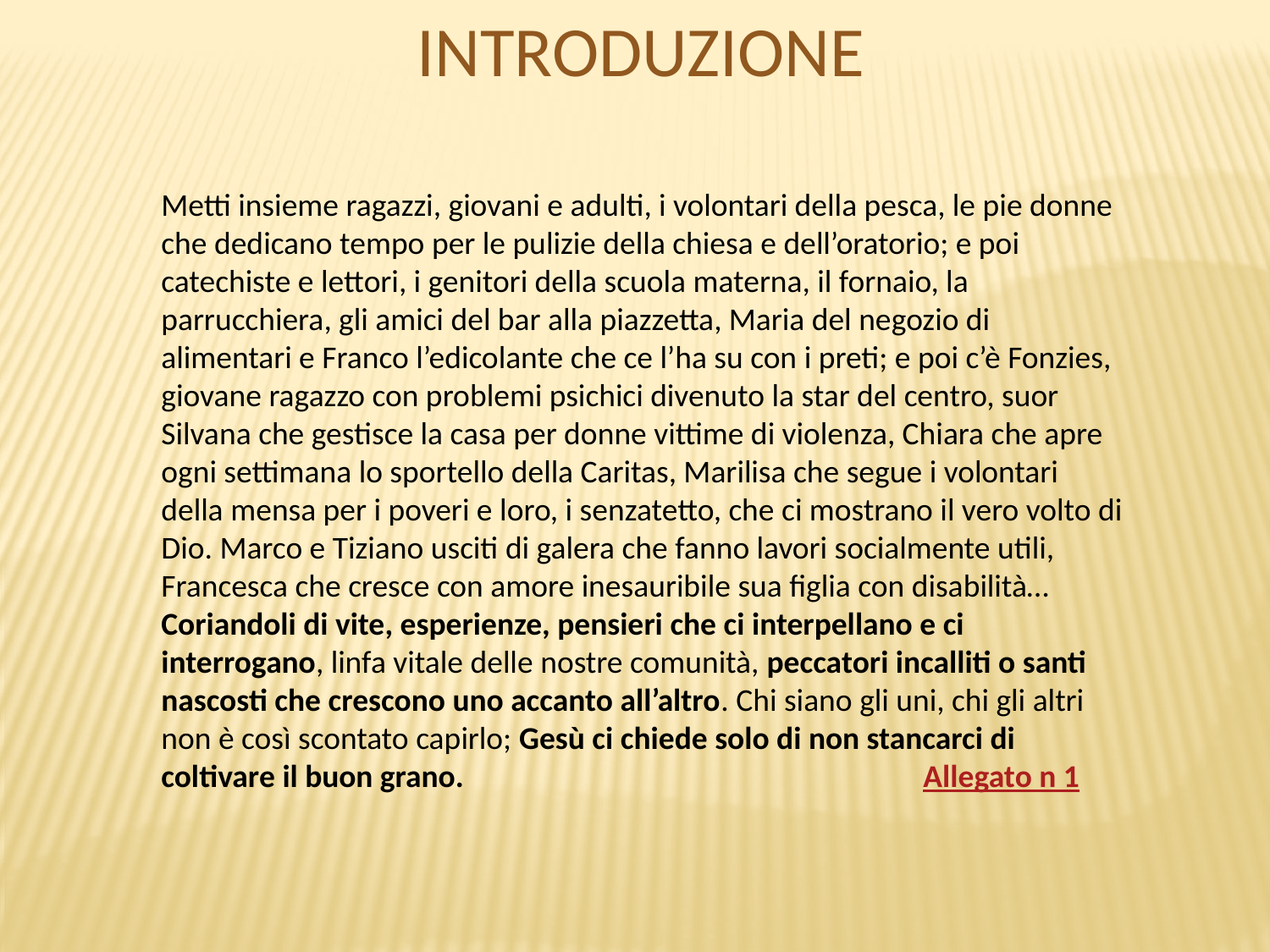

INTRODUZIONE
Metti insieme ragazzi, giovani e adulti, i volontari della pesca, le pie donne che dedicano tempo per le pulizie della chiesa e dell’oratorio; e poi catechiste e lettori, i genitori della scuola materna, il fornaio, la parrucchiera, gli amici del bar alla piazzetta, Maria del negozio di alimentari e Franco l’edicolante che ce l’ha su con i preti; e poi c’è Fonzies, giovane ragazzo con problemi psichici divenuto la star del centro, suor Silvana che gestisce la casa per donne vittime di violenza, Chiara che apre ogni settimana lo sportello della Caritas, Marilisa che segue i volontari della mensa per i poveri e loro, i senzatetto, che ci mostrano il vero volto di Dio. Marco e Tiziano usciti di galera che fanno lavori socialmente utili, Francesca che cresce con amore inesauribile sua figlia con disabilità… Coriandoli di vite, esperienze, pensieri che ci interpellano e ci interrogano, linfa vitale delle nostre comunità, peccatori incalliti o santi nascosti che crescono uno accanto all’altro. Chi siano gli uni, chi gli altri non è così scontato capirlo; Gesù ci chiede solo di non stancarci di coltivare il buon grano. 				Allegato n 1